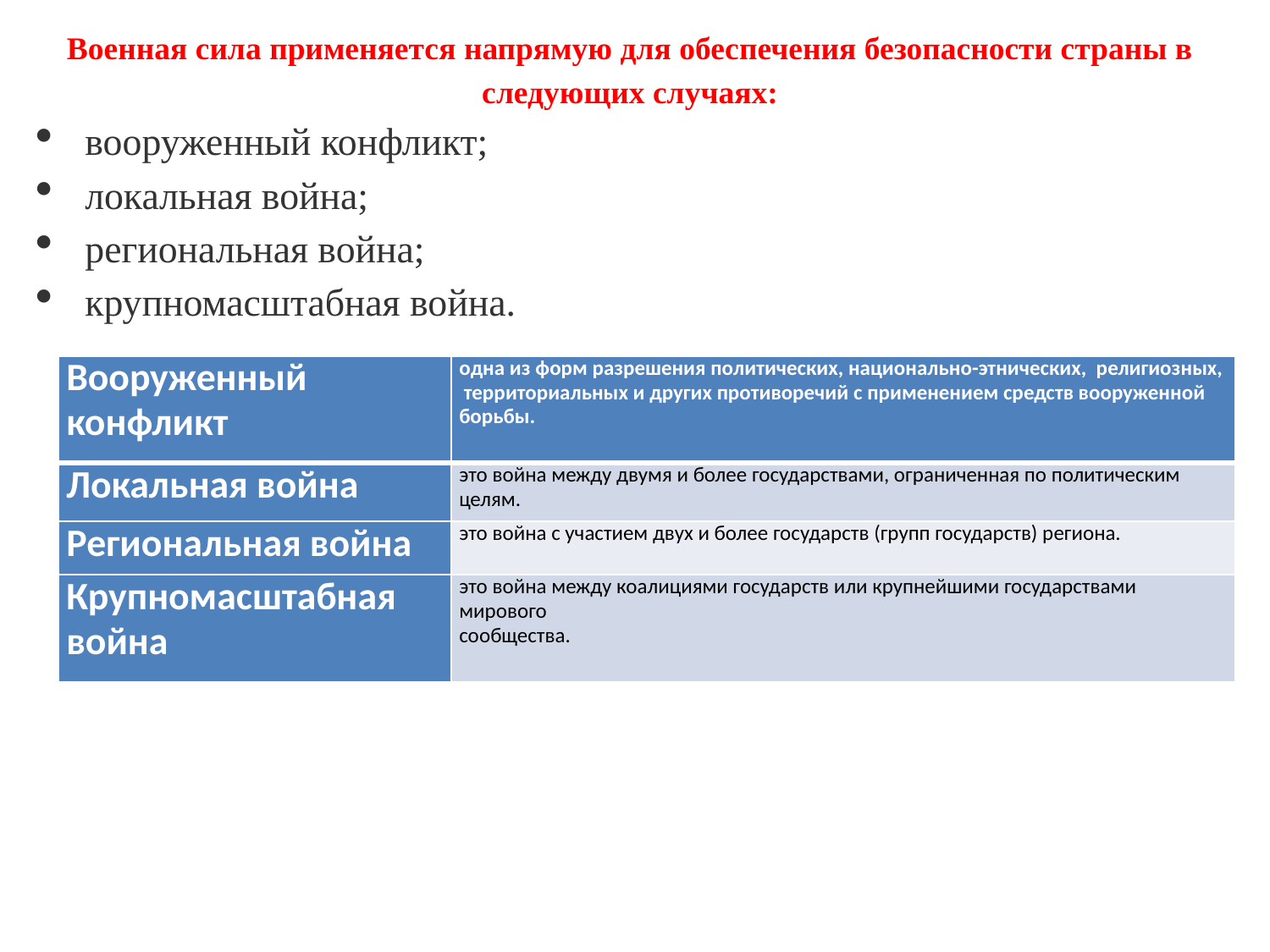

Военная сила применяется напрямую для обеспечения безопасности страны в следующих случаях:
вооруженный конфликт;
локальная война;
региональная война;
крупномасштабная война.
| Вооруженный конфликт | одна из форм разрешения политических, национально-этнических, религиозных, территориальных и других противоречий с применением средств вооруженной борьбы. |
| --- | --- |
| Локальная война | это война между двумя и более государствами, ограниченная по политическим целям. |
| Региональная война | это война с участием двух и более государств (групп государств) региона. |
| Крупномасштабная война | это война между коалициями государств или крупнейшими государствами мирового сообщества. |